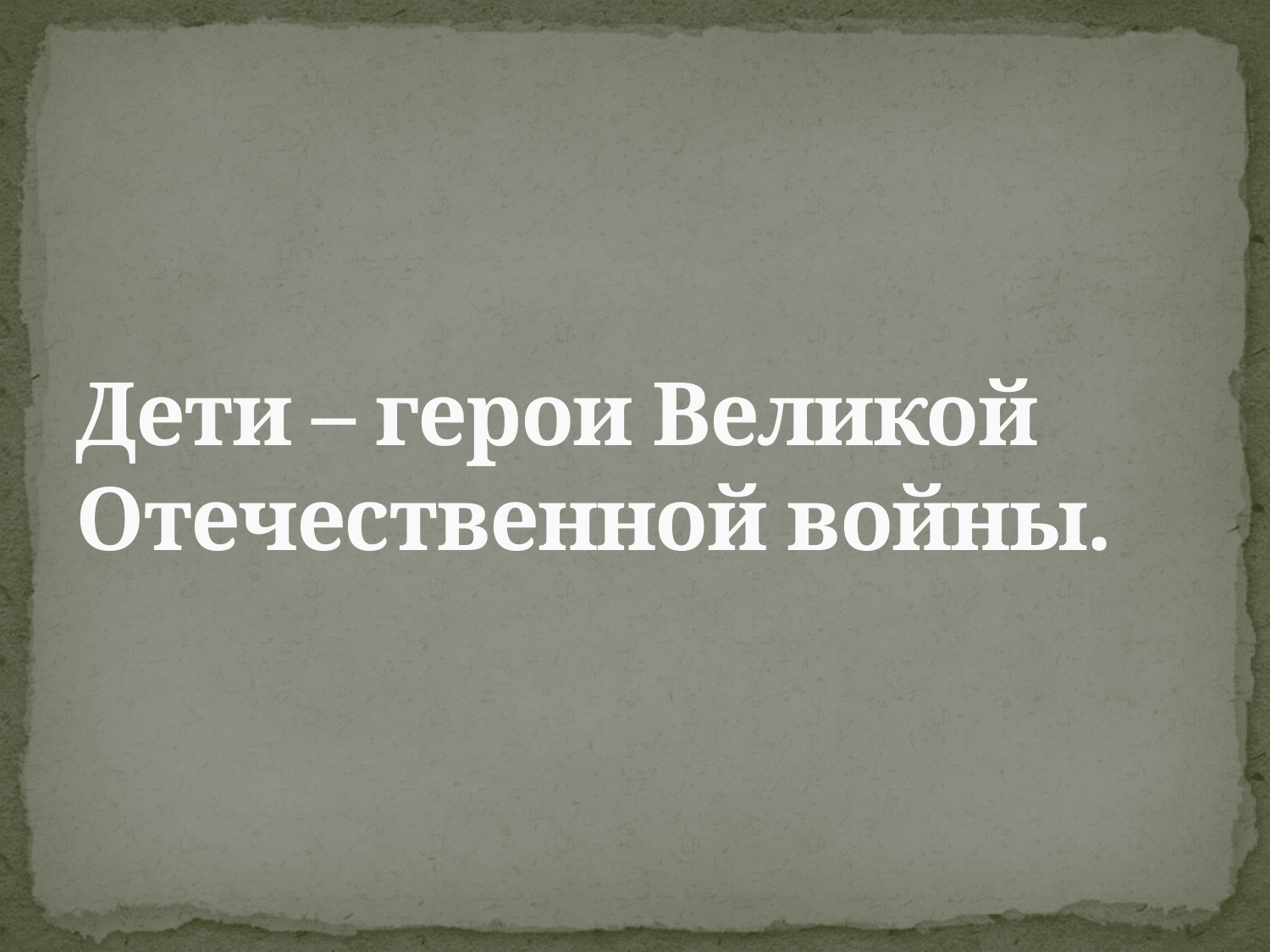

# Дети – герои Великой Отечественной войны.